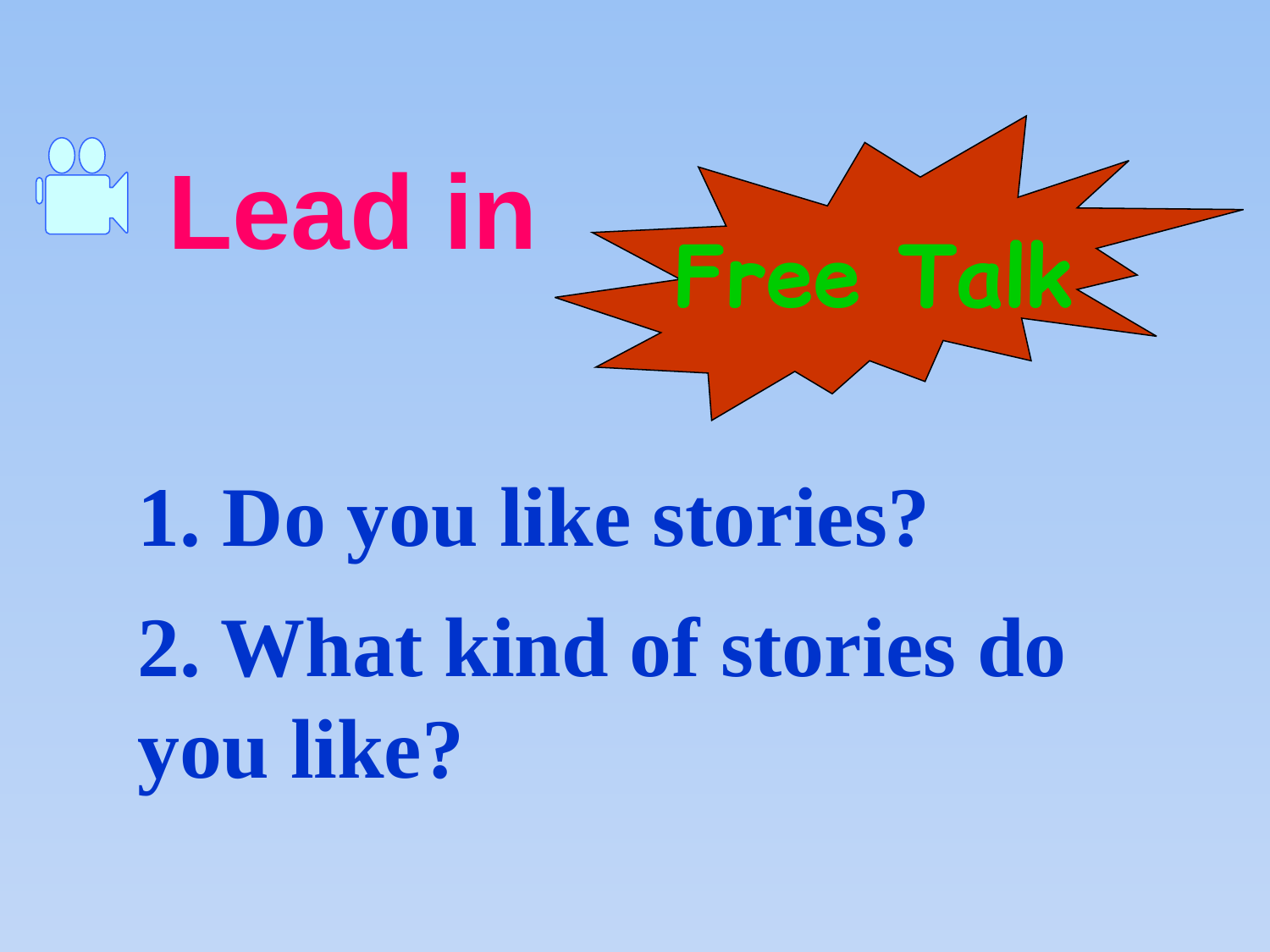

Free Talk

Lead in
1. Do you like stories?
2. What kind of stories do you like?